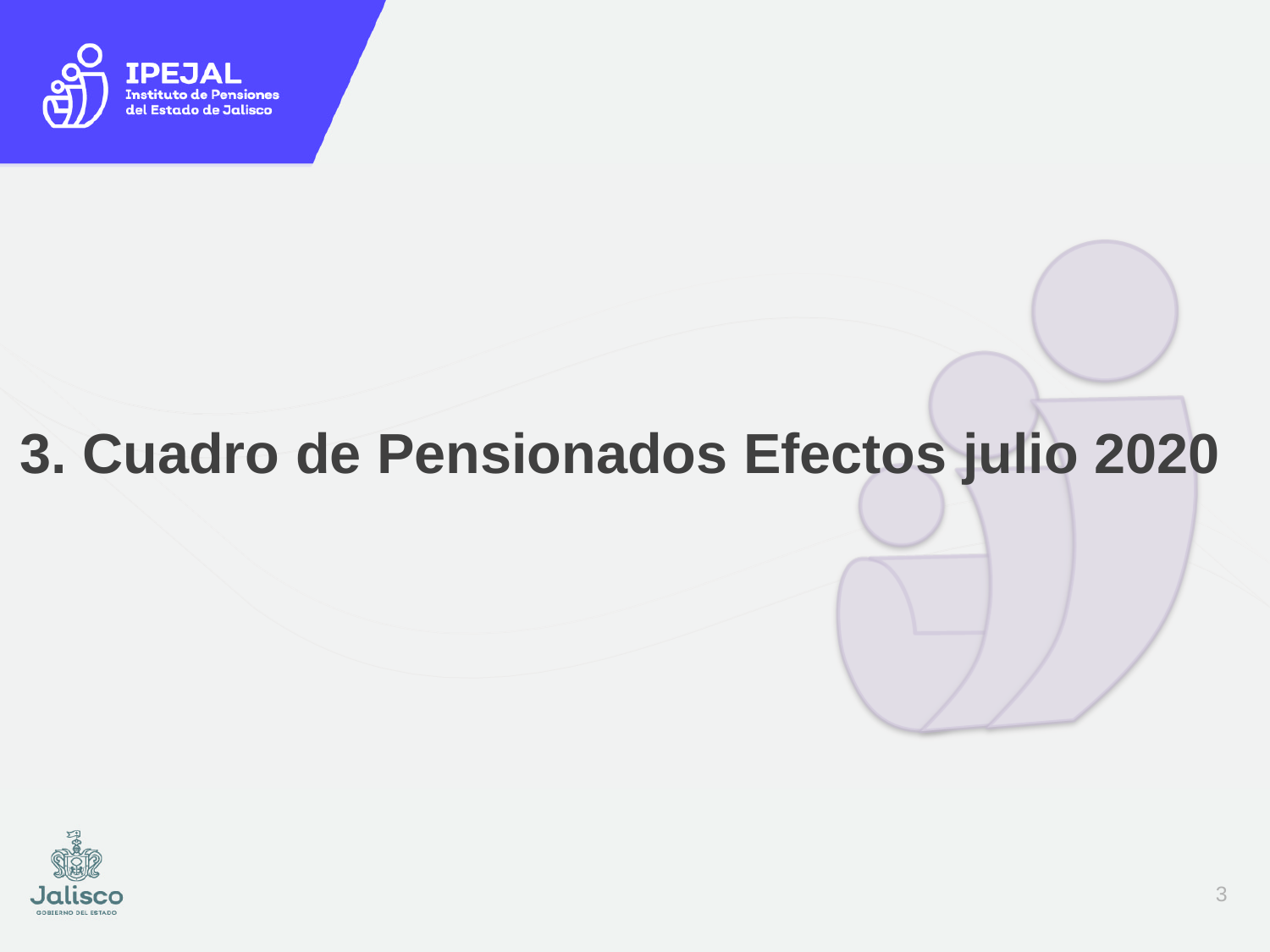

3. Cuadro de Pensionados Efectos julio 2020
3